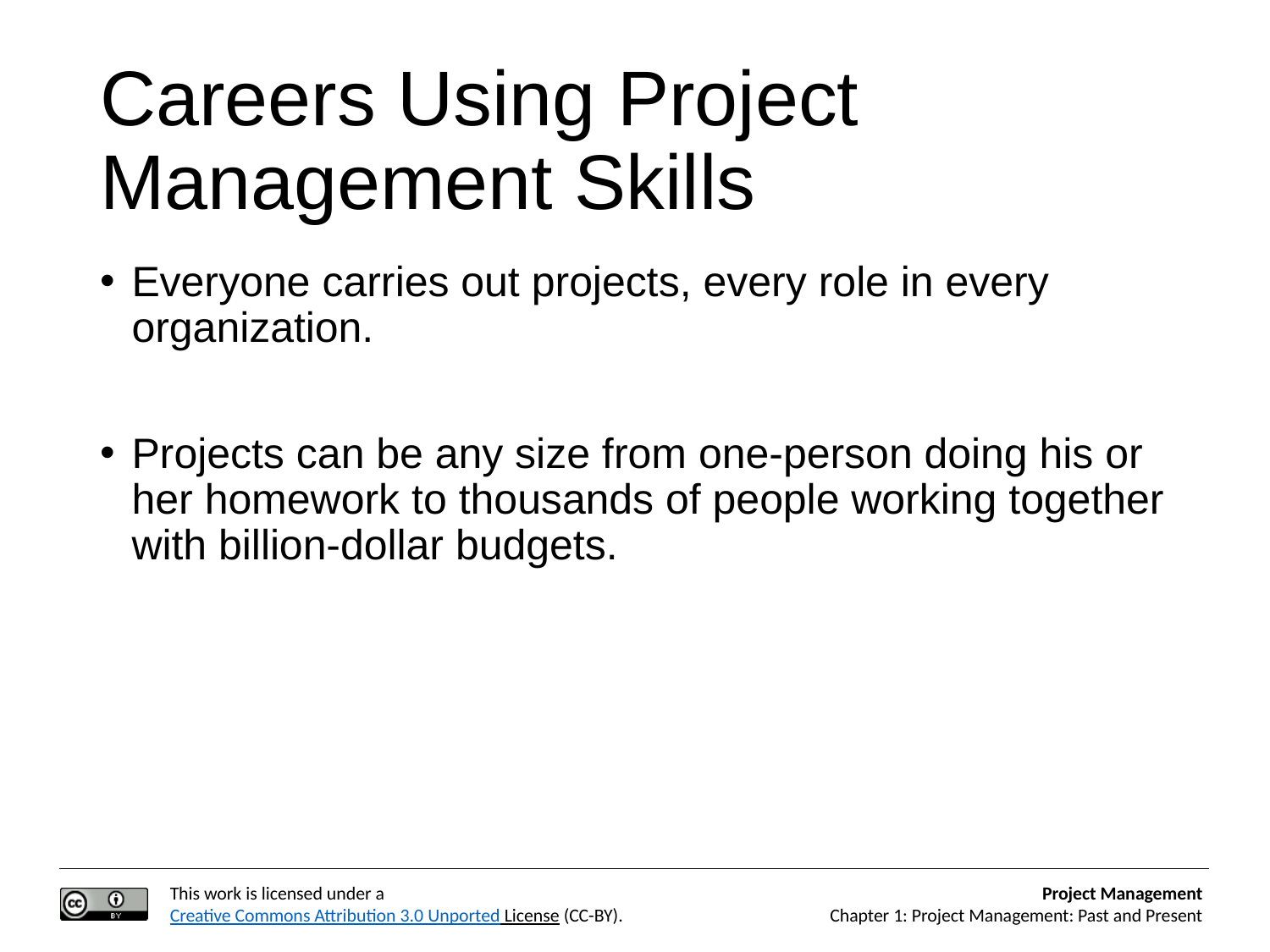

# Careers Using Project Management Skills
Everyone carries out projects, every role in every organization.

Projects can be any size from one-person doing his or her homework to thousands of people working together with billion-dollar budgets.